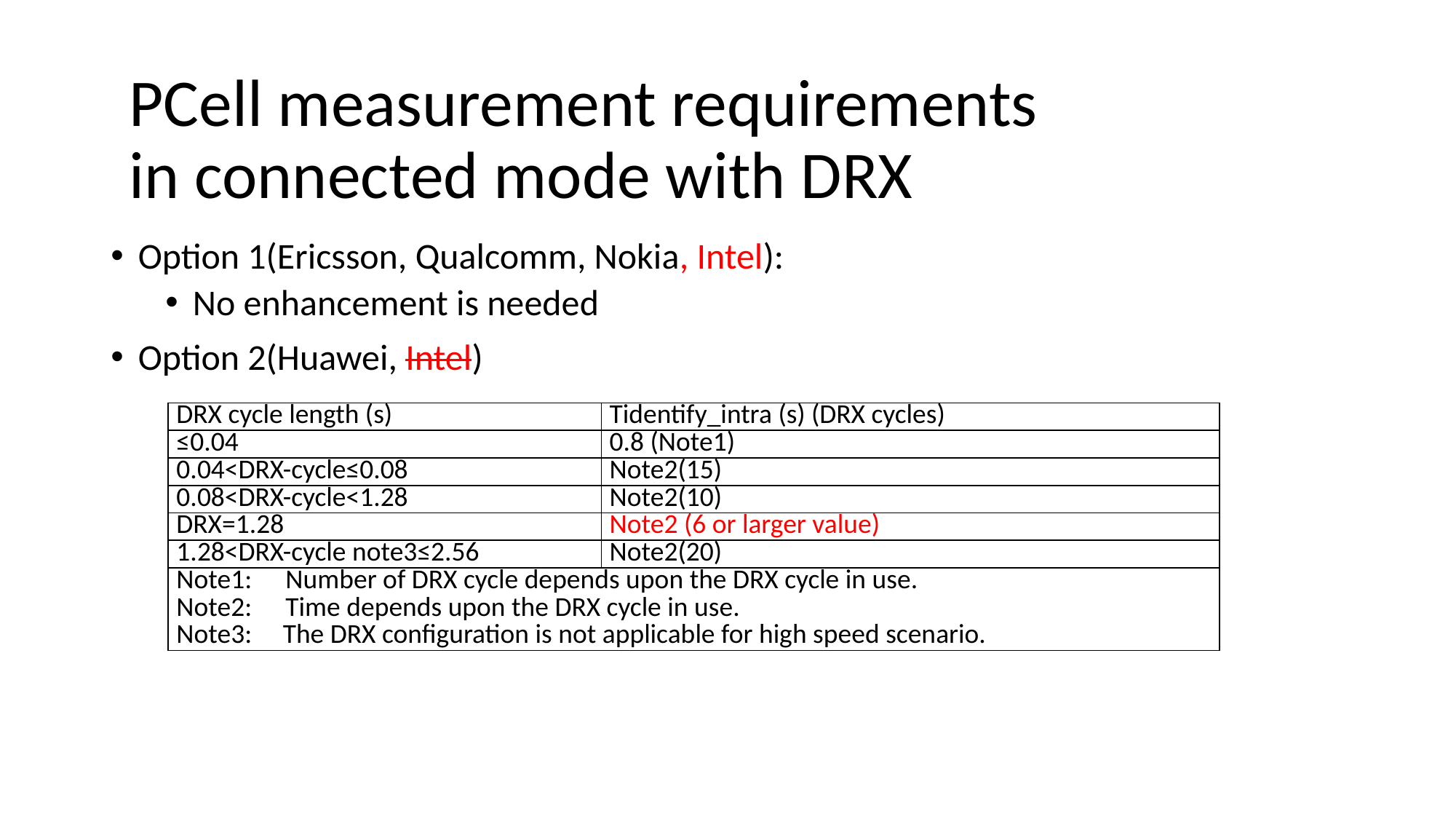

PCell measurement requirements
in connected mode with DRX
Option 1(Ericsson, Qualcomm, Nokia, Intel):
No enhancement is needed
Option 2(Huawei, Intel)

| DRX cycle length (s) | Tidentify\_intra (s) (DRX cycles) |
| --- | --- |
| ≤0.04 | 0.8 (Note1) |
| 0.04<DRX-cycle≤0.08 | Note2(15) |
| 0.08<DRX-cycle<1.28 | Note2(10) |
| DRX=1.28 | Note2 (6 or larger value) |
| 1.28<DRX-cycle note3≤2.56 | Note2(20) |
| Note1: Number of DRX cycle depends upon the DRX cycle in use. Note2: Time depends upon the DRX cycle in use. Note3: The DRX configuration is not applicable for high speed scenario. |  |